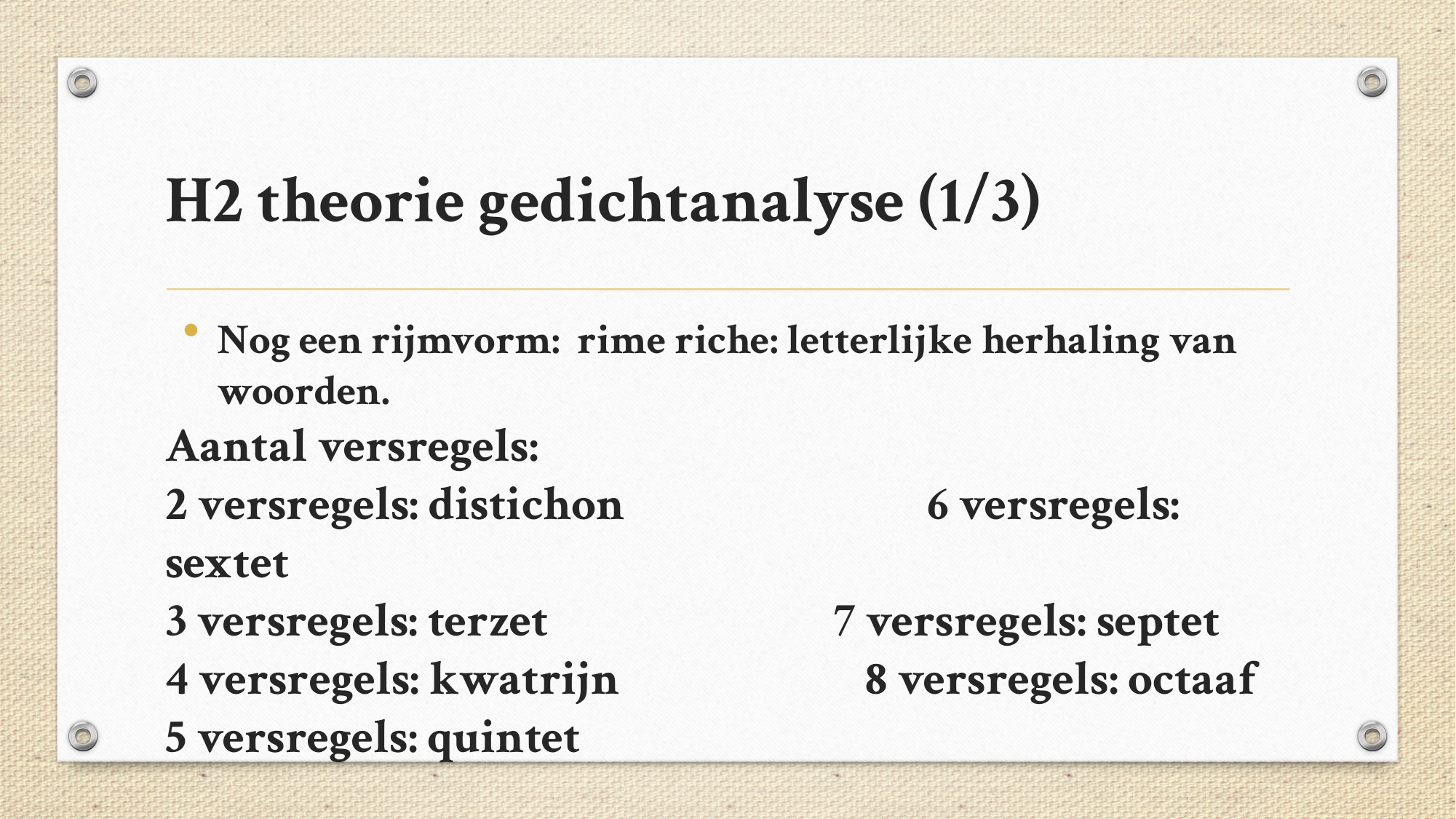

H2 theorie gedichtanalyse (1/3)
Nog een rijmvorm:  rime riche: letterlijke herhaling van woorden.
Aantal versregels:
2 versregels: distichon	                      6 versregels: sextet
3 versregels: terzet                             7 versregels: septet
4 versregels: kwatrijn                         8 versregels: octaaf
5 versregels: quintet